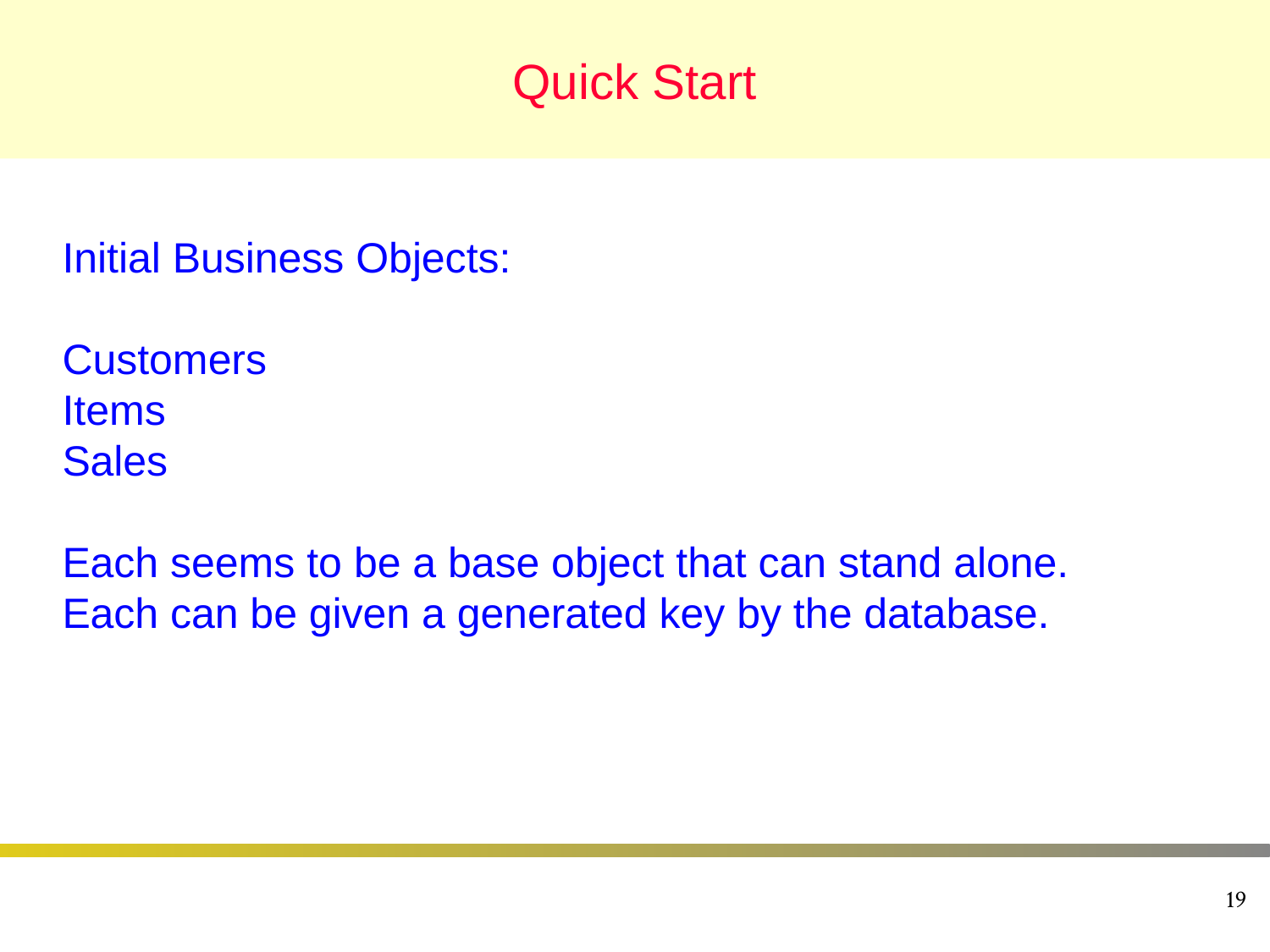

# Quick Start
Initial Business Objects:

Customers
Items
Sales

Each seems to be a base object that can stand alone.
Each can be given a generated key by the database.
19